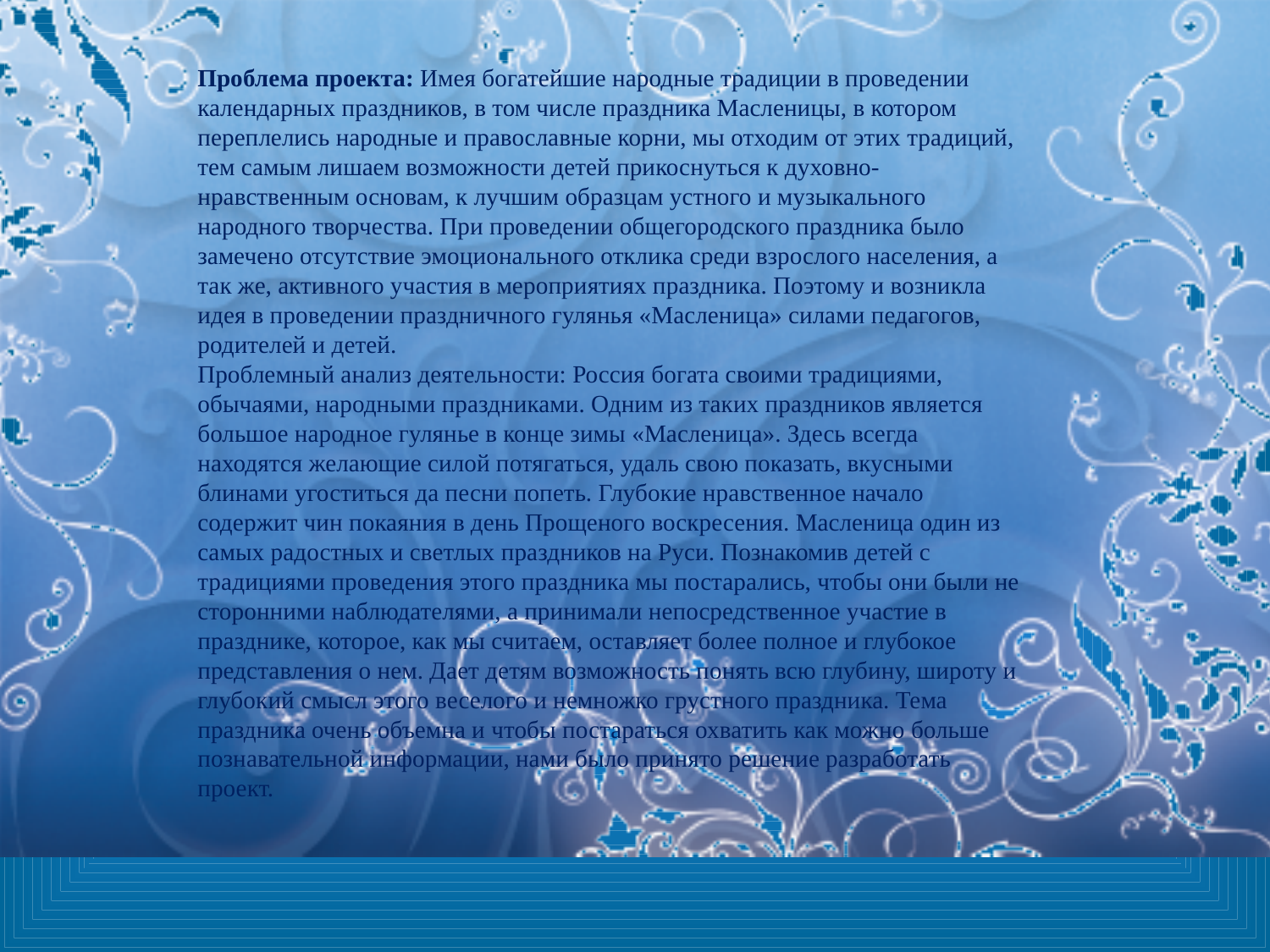

Проблема проекта: Имея богатейшие народные традиции в проведении календарных праздников, в том числе праздника Масленицы, в котором переплелись народные и православные корни, мы отходим от этих традиций, тем самым лишаем возможности детей прикоснуться к духовно-нравственным основам, к лучшим образцам устного и музыкального народного творчества. При проведении общегородского праздника было замечено отсутствие эмоционального отклика среди взрослого населения, а так же, активного участия в мероприятиях праздника. Поэтому и возникла идея в проведении праздничного гулянья «Масленица» силами педагогов, родителей и детей.
Проблемный анализ деятельности: Россия богата своими традициями, обычаями, народными праздниками. Одним из таких праздников является большое народное гулянье в конце зимы «Масленица». Здесь всегда находятся желающие силой потягаться, удаль свою показать, вкусными блинами угоститься да песни попеть. Глубокие нравственное начало содержит чин покаяния в день Прощеного воскресения. Масленица один из самых радостных и светлых праздников на Руси. Познакомив детей с традициями проведения этого праздника мы постарались, чтобы они были не сторонними наблюдателями, а принимали непосредственное участие в празднике, которое, как мы считаем, оставляет более полное и глубокое представления о нем. Дает детям возможность понять всю глубину, широту и глубокий смысл этого веселого и немножко грустного праздника. Тема праздника очень объемна и чтобы постараться охватить как можно больше познавательной информации, нами было принято решение разработать проект.